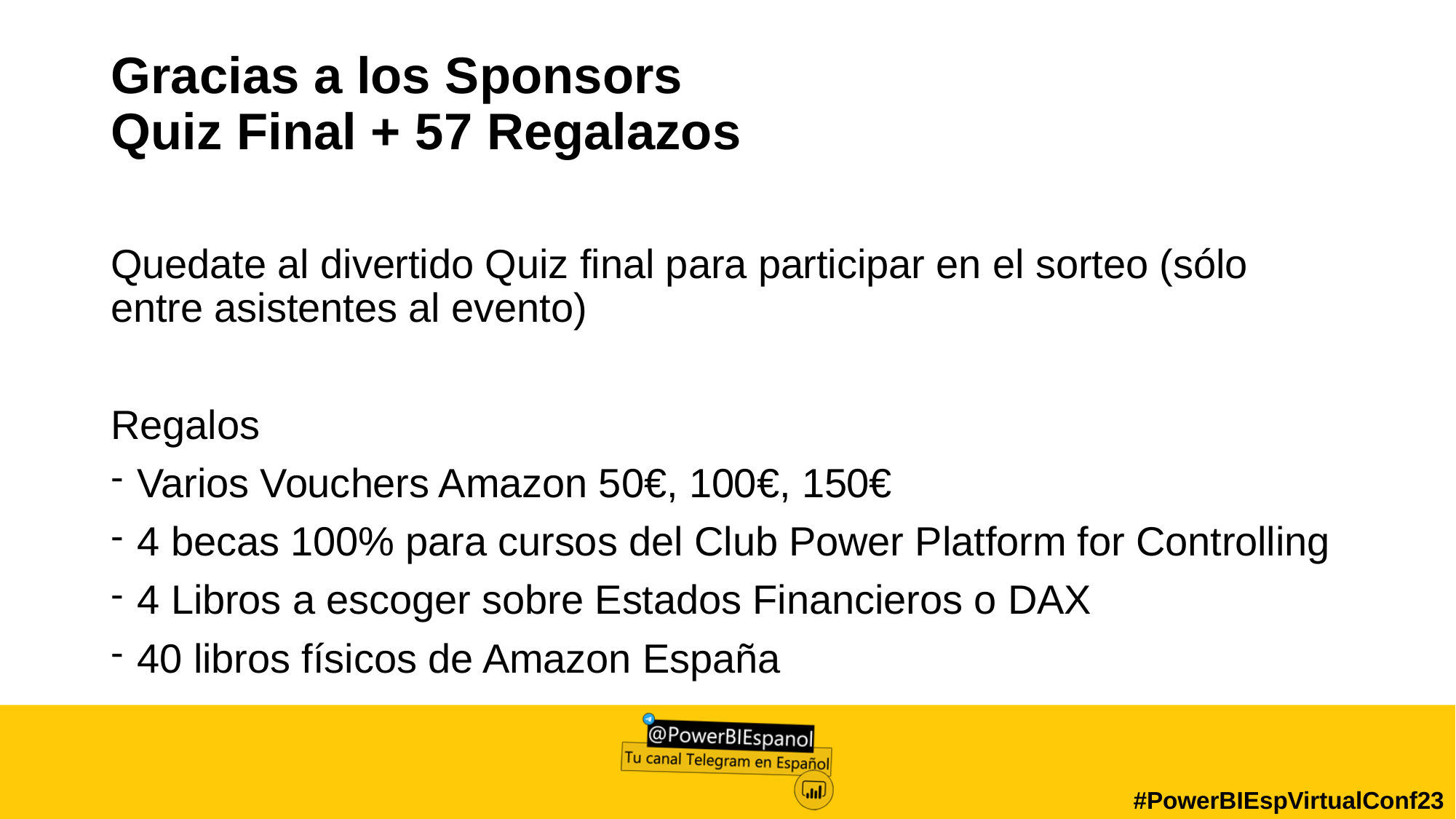

# Gracias a los Sponsors Quiz Final + 57 Regalazos

Quedate al divertido Quiz final para participar en el sorteo (sólo entre asistentes al evento)

Regalos
Varios Vouchers Amazon 50€, 100€, 150€
4 becas 100% para cursos del Club Power Platform for Controlling
4 Libros a escoger sobre Estados Financieros o DAX
40 libros físicos de Amazon España